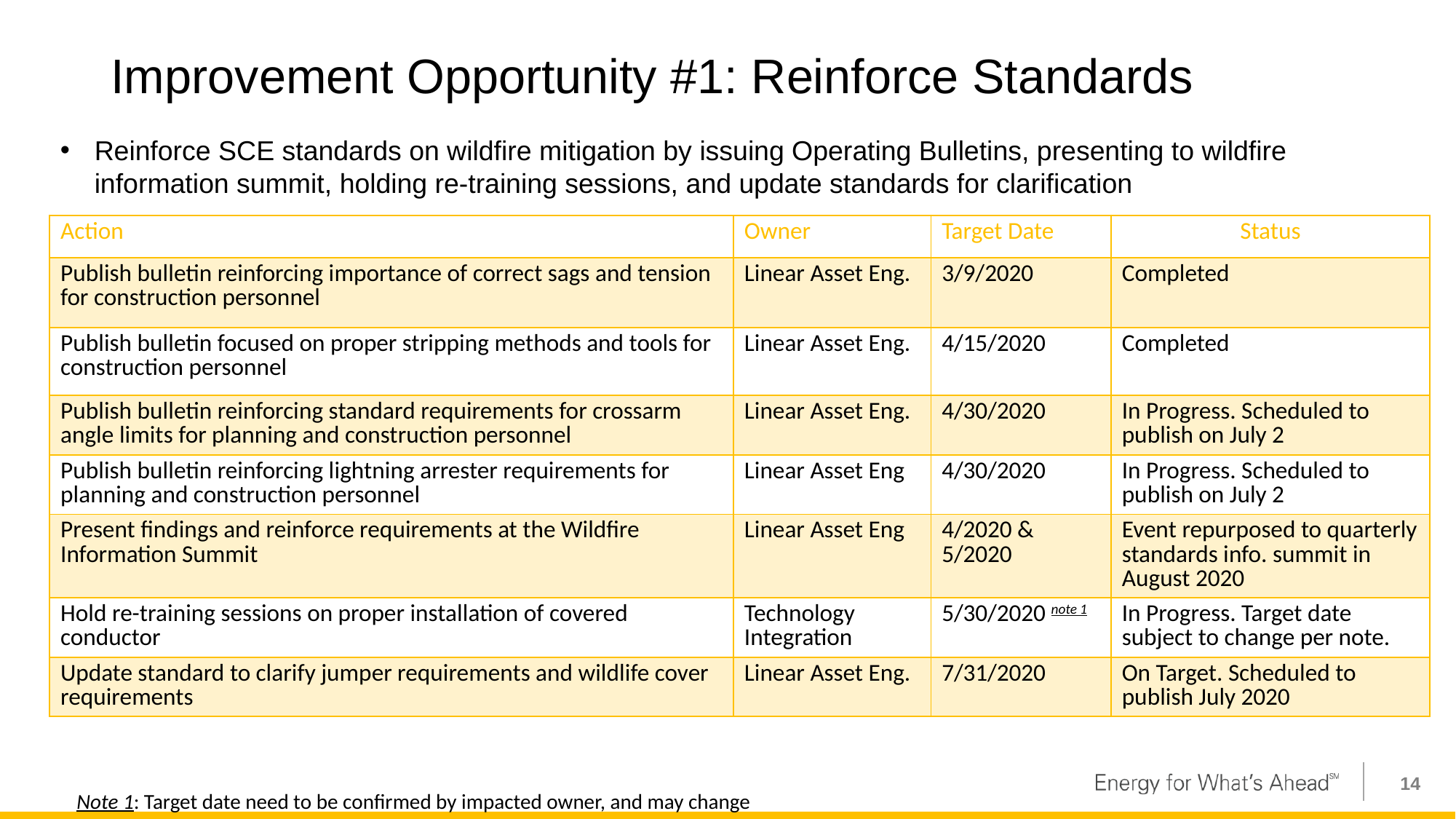

Improvement Opportunity #1: Reinforce Standards
Reinforce SCE standards on wildfire mitigation by issuing Operating Bulletins, presenting to wildfire information summit, holding re-training sessions, and update standards for clarification
| Action | Owner | Target Date | Status |
| --- | --- | --- | --- |
| Publish bulletin reinforcing importance of correct sags and tension for construction personnel | Linear Asset Eng. | 3/9/2020 | Completed |
| Publish bulletin focused on proper stripping methods and tools for construction personnel | Linear Asset Eng. | 4/15/2020 | Completed |
| Publish bulletin reinforcing standard requirements for crossarm angle limits for planning and construction personnel | Linear Asset Eng. | 4/30/2020 | In Progress. Scheduled to publish on July 2 |
| Publish bulletin reinforcing lightning arrester requirements for planning and construction personnel | Linear Asset Eng | 4/30/2020 | In Progress. Scheduled to publish on July 2 |
| Present findings and reinforce requirements at the Wildfire Information Summit | Linear Asset Eng | 4/2020 & 5/2020 | Event repurposed to quarterly standards info. summit in August 2020 |
| Hold re-training sessions on proper installation of covered conductor | Technology Integration | 5/30/2020 note 1 | In Progress. Target date subject to change per note. |
| Update standard to clarify jumper requirements and wildlife cover requirements | Linear Asset Eng. | 7/31/2020 | On Target. Scheduled to publish July 2020 |
14
Note 1: Target date need to be confirmed by impacted owner, and may change